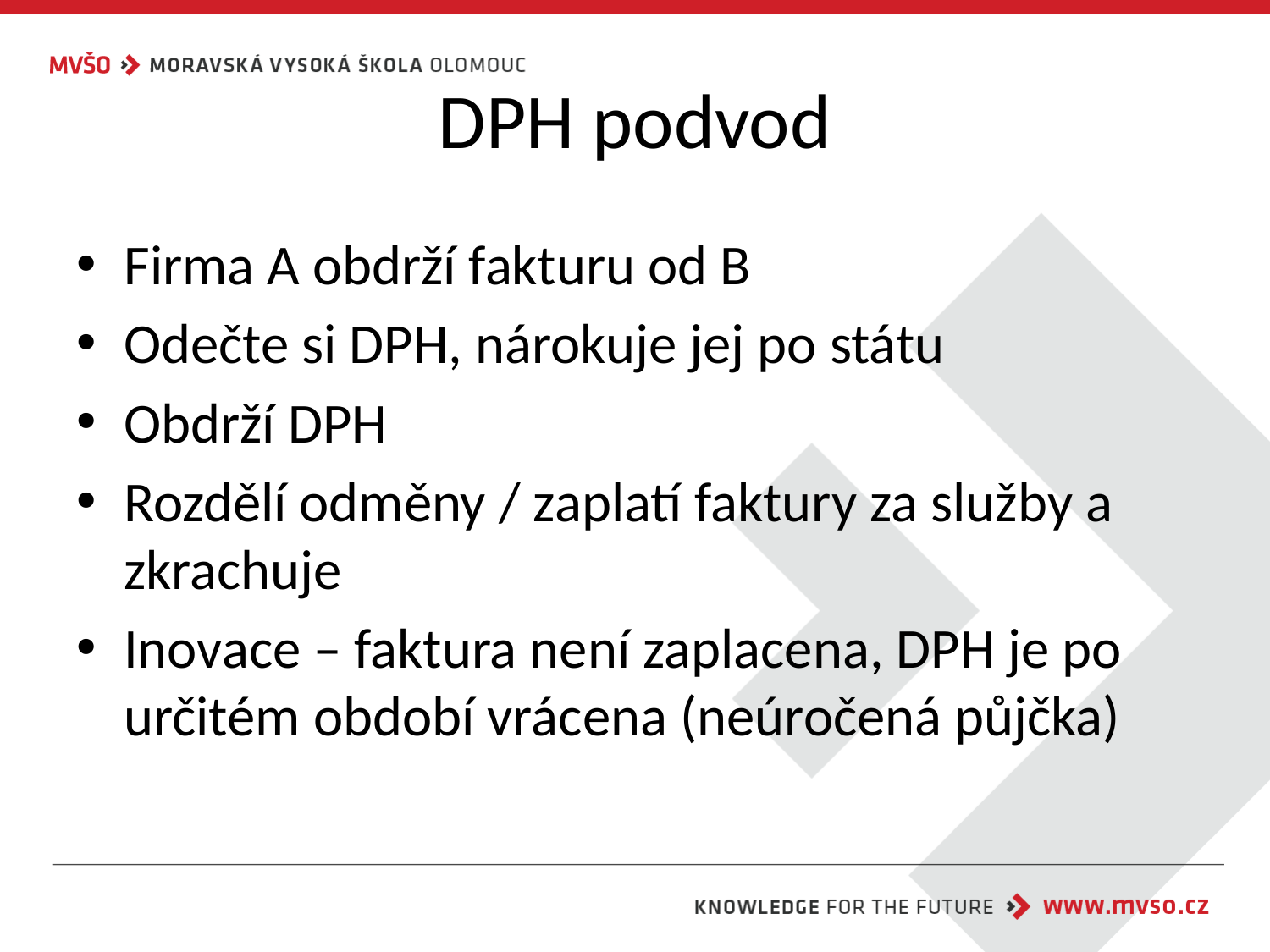

# DPH podvod
Firma A obdrží fakturu od B
Odečte si DPH, nárokuje jej po státu
Obdrží DPH
Rozdělí odměny / zaplatí faktury za služby a zkrachuje
Inovace – faktura není zaplacena, DPH je po určitém období vrácena (neúročená půjčka)